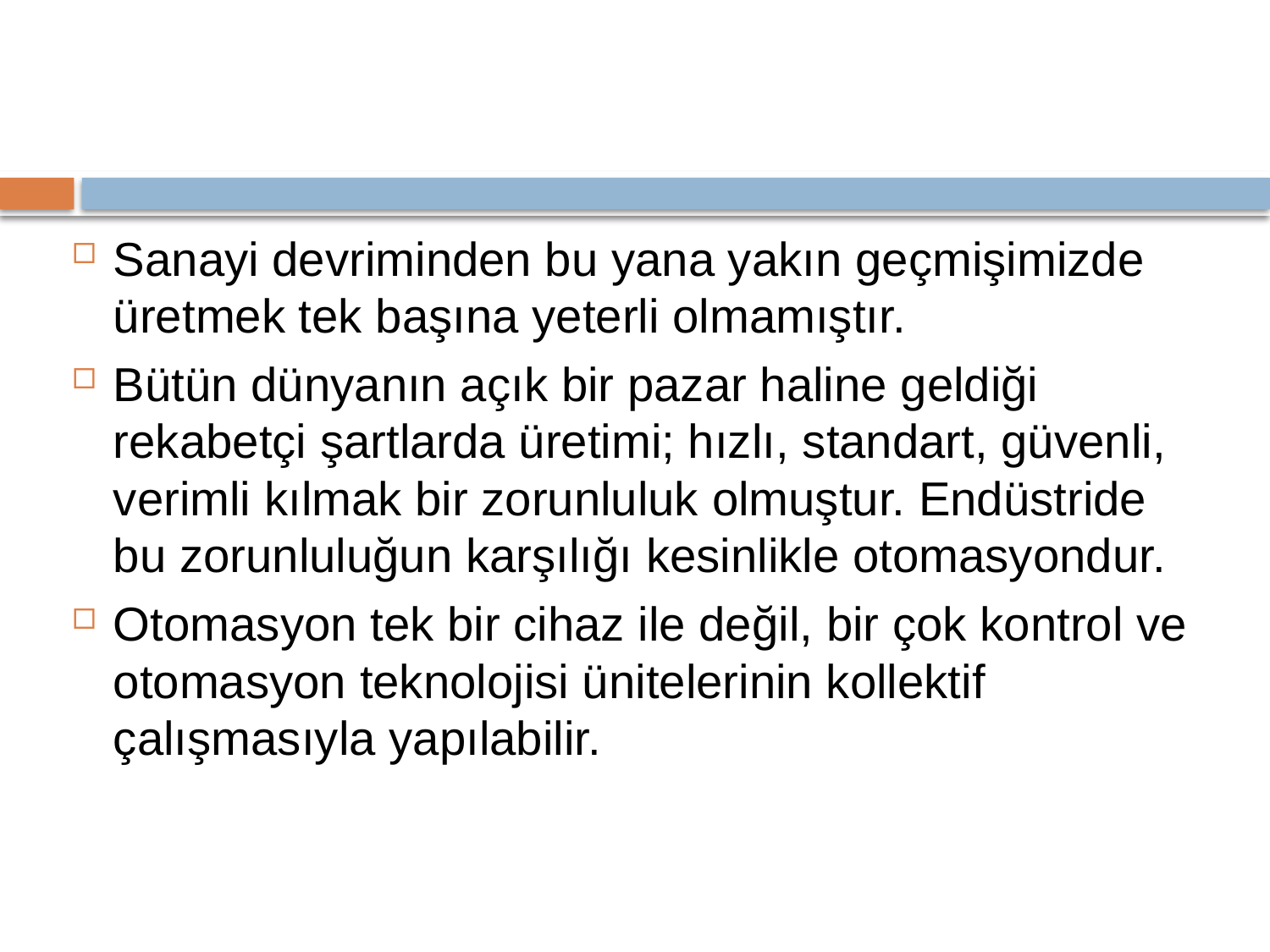

#
Sanayi devriminden bu yana yakın geçmişimizde üretmek tek başına yeterli olmamıştır.
Bütün dünyanın açık bir pazar haline geldiği rekabetçi şartlarda üretimi; hızlı, standart, güvenli, verimli kılmak bir zorunluluk olmuştur. Endüstride bu zorunluluğun karşılığı kesinlikle otomasyondur.
Otomasyon tek bir cihaz ile değil, bir çok kontrol ve otomasyon teknolojisi ünitelerinin kollektif çalışmasıyla yapılabilir.